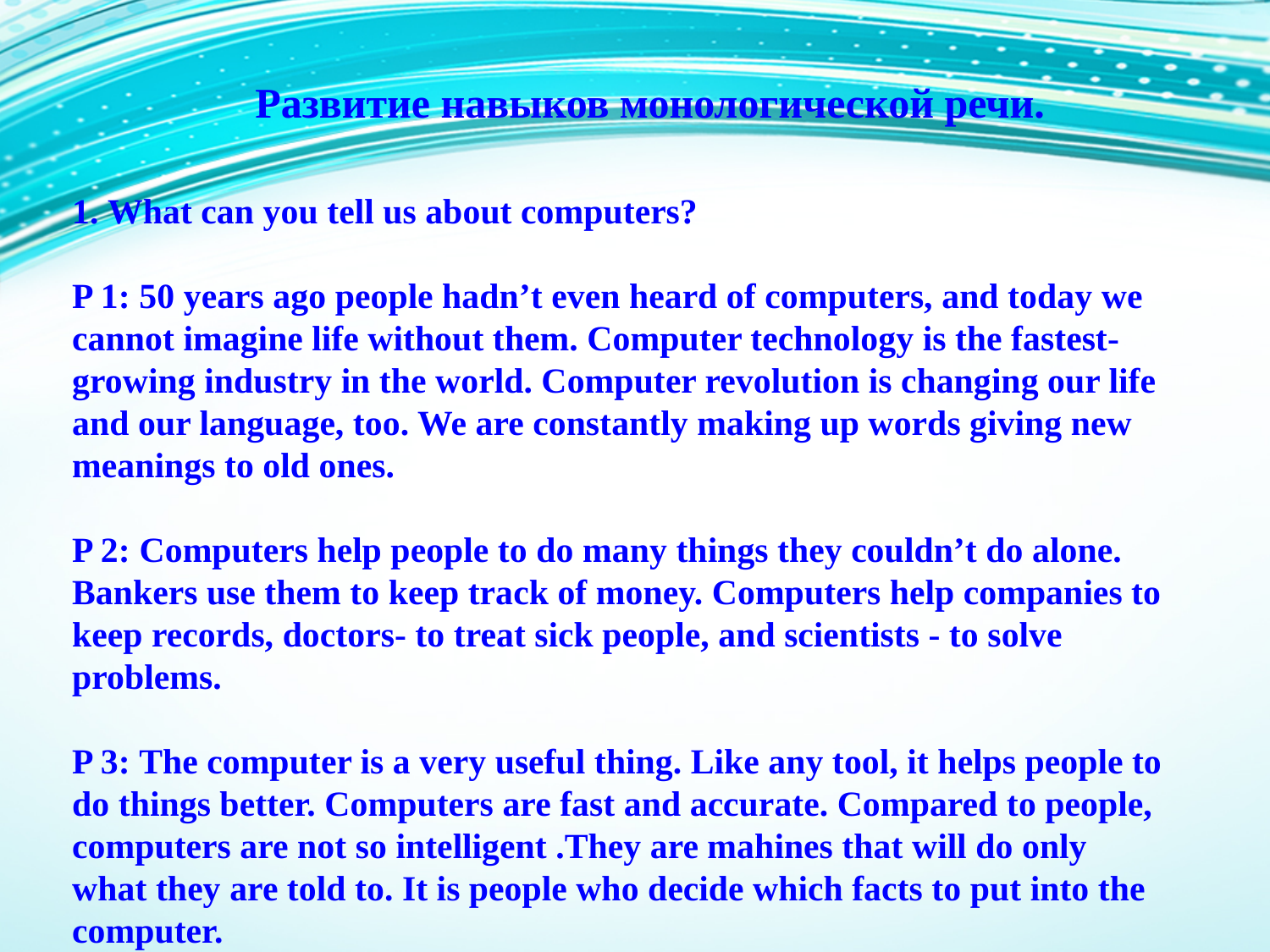

Развитие навыков монологической речи.
1. What can you tell us about computers?
P 1: 50 years ago people hadn’t even heard of computers, and today we cannot imagine life without them. Computer technology is the fastest- growing industry in the world. Computer revolution is changing our life and our language, too. We are constantly making up words giving new meanings to old ones.

P 2: Сomputers help people to do many things they couldn’t do alone. Bankers use them to keep track of money. Computers help companies to keep records, doctors- to treat sick people, and scientists - to solve problems.
P 3: The computer is a very useful thing. Like any tool, it helps people to do things better. Computers are fast and accurate. Compared to people, computers are not so intelligent .They are mahines that will do only what they are told to. It is people who decide which facts to put into the computer.